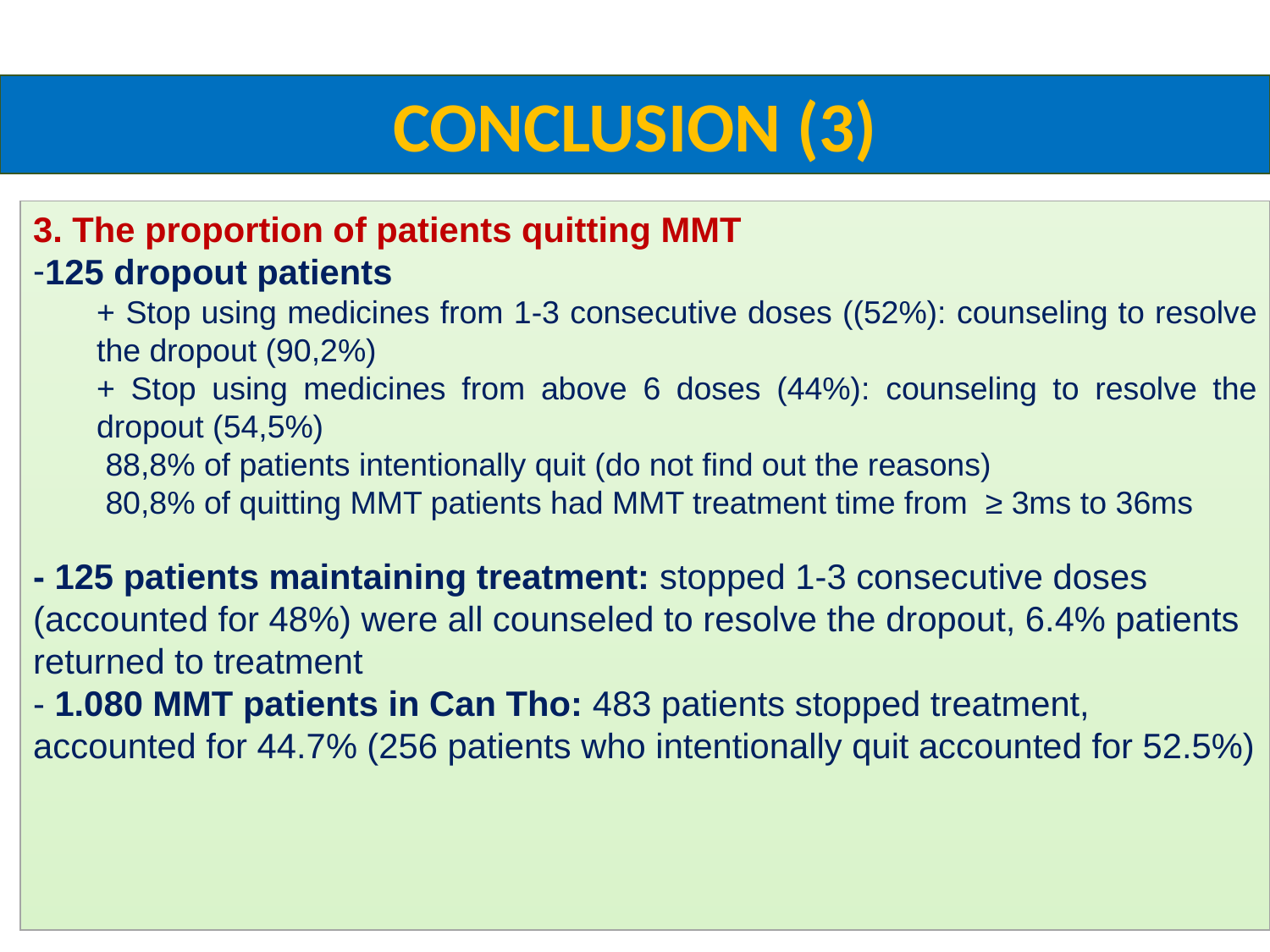

CONCLUSION (3)
3. The proportion of patients quitting MMT
125 dropout patients
+ Stop using medicines from 1-3 consecutive doses ((52%): counseling to resolve the dropout (90,2%)
+ Stop using medicines from above 6 doses (44%): counseling to resolve the dropout (54,5%)
 88,8% of patients intentionally quit (do not find out the reasons)
 80,8% of quitting MMT patients had MMT treatment time from  ≥ 3ms to 36ms

- 125 patients maintaining treatment: stopped 1-3 consecutive doses (accounted for 48%) were all counseled to resolve the dropout, 6.4% patients returned to treatment
- 1.080 MMT patients in Can Tho: 483 patients stopped treatment, accounted for 44.7% (256 patients who intentionally quit accounted for 52.5%)